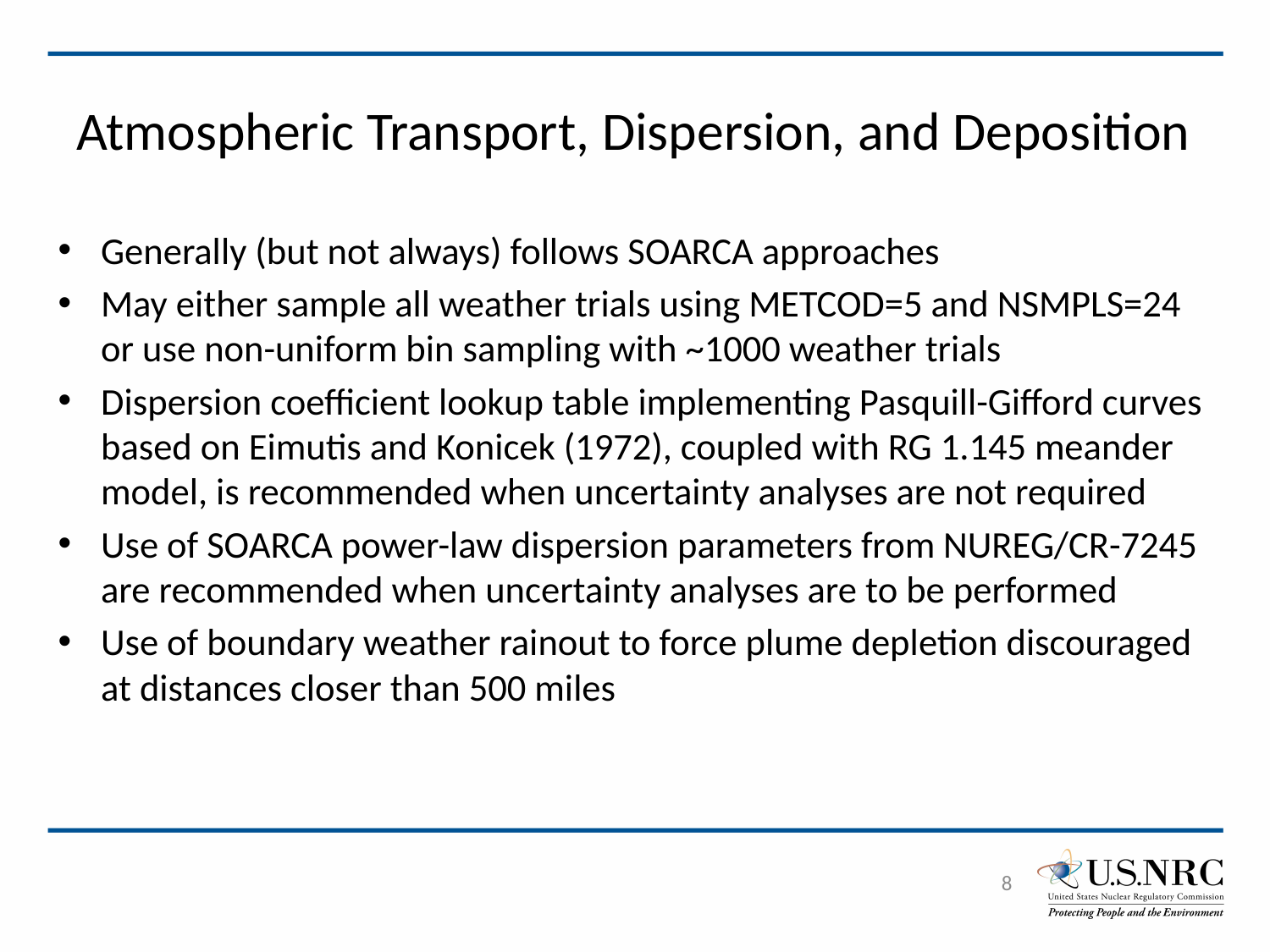

# Atmospheric Transport, Dispersion, and Deposition
Generally (but not always) follows SOARCA approaches
May either sample all weather trials using METCOD=5 and NSMPLS=24 or use non-uniform bin sampling with ~1000 weather trials
Dispersion coefficient lookup table implementing Pasquill-Gifford curves based on Eimutis and Konicek (1972), coupled with RG 1.145 meander model, is recommended when uncertainty analyses are not required
Use of SOARCA power-law dispersion parameters from NUREG/CR-7245 are recommended when uncertainty analyses are to be performed
Use of boundary weather rainout to force plume depletion discouraged at distances closer than 500 miles

8